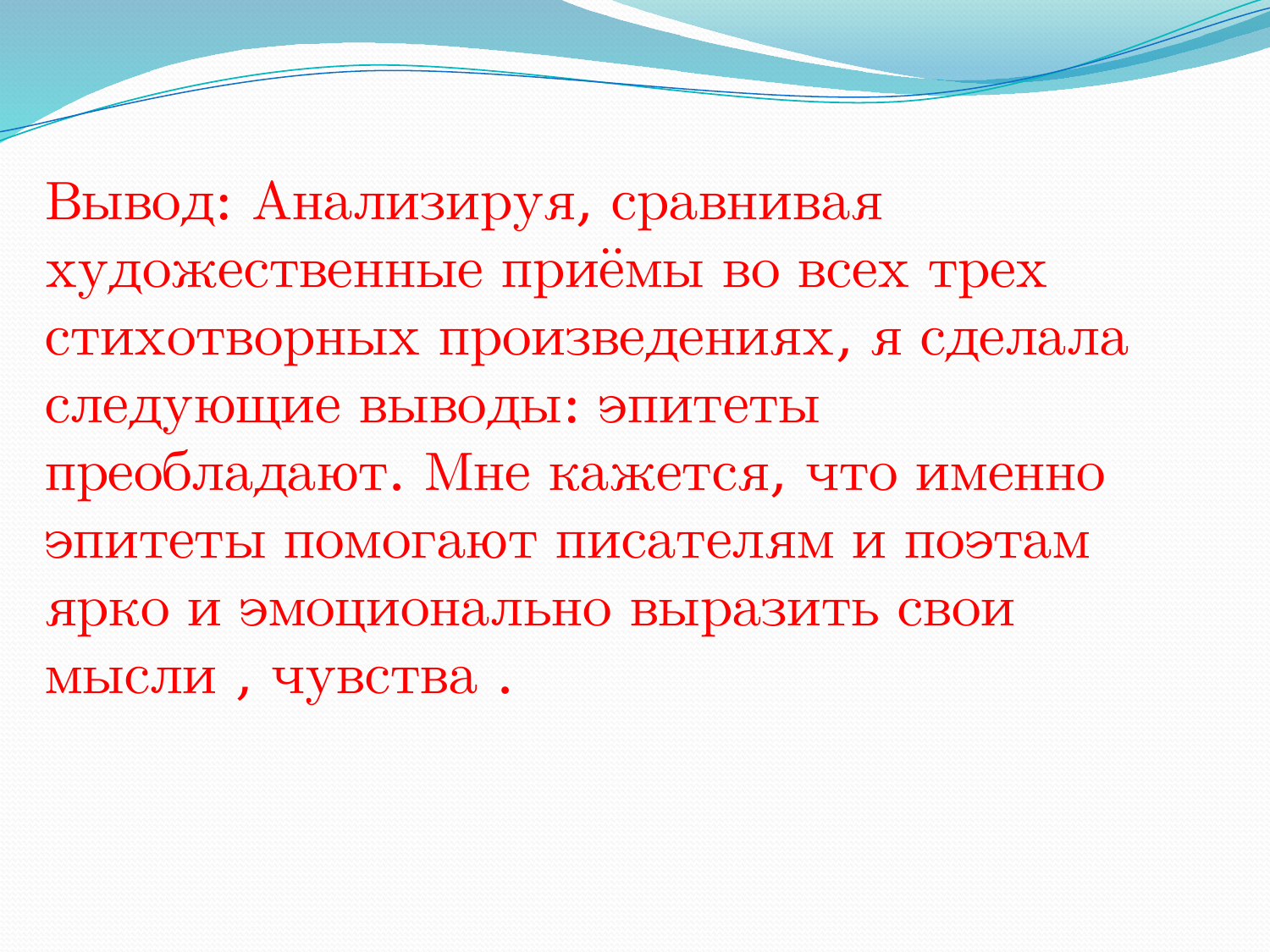

# Вывод: Анализируя, сравнивая художественные приёмы во всех трех стихотворных произведениях, я сделала следующие выводы: эпитеты преобладают. Мне кажется, что именно эпитеты помогают писателям и поэтам ярко и эмоционально выразить свои мысли , чувства .